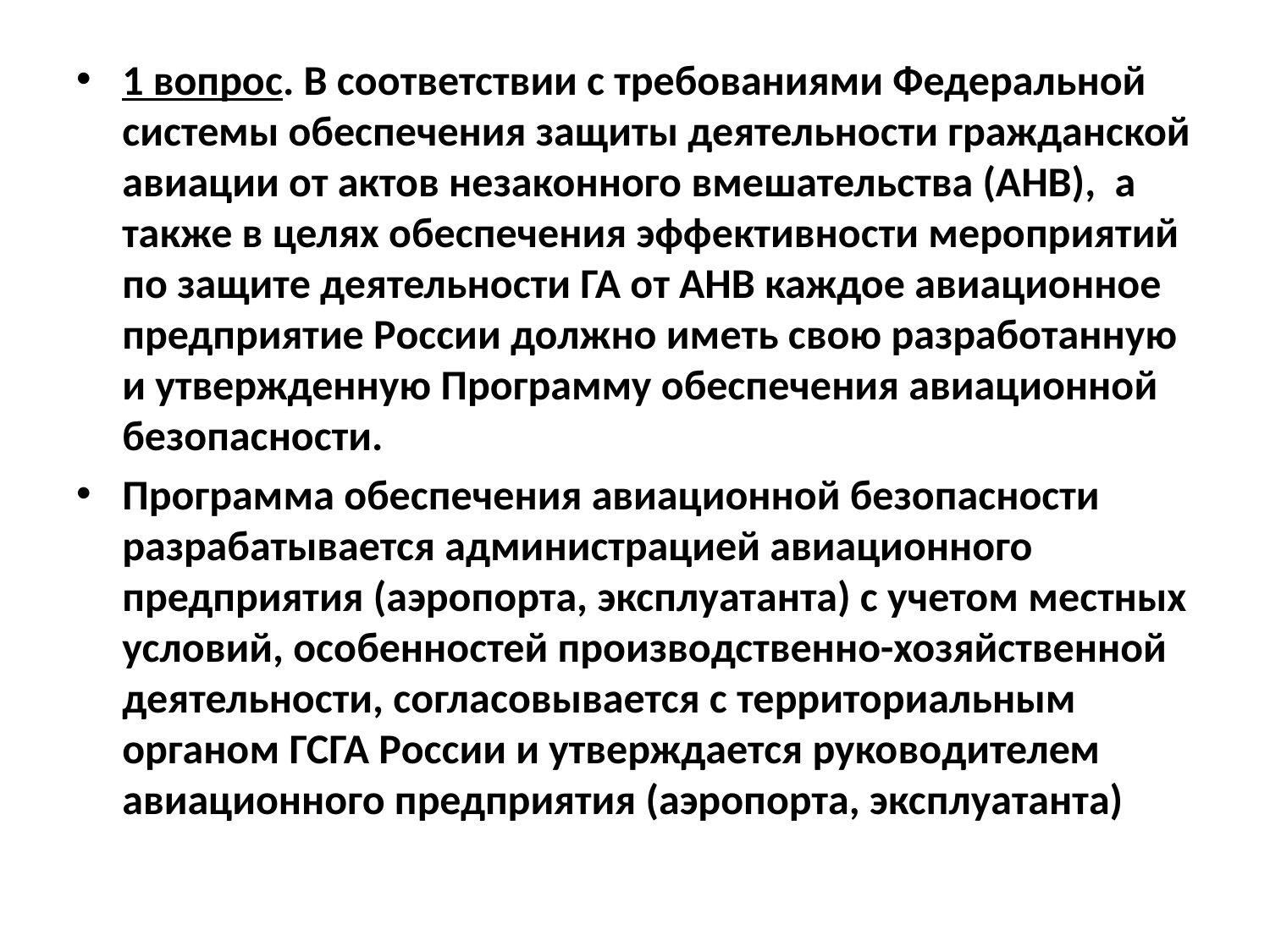

1 вопрос. В соответствии с требованиями Федеральной системы обеспечения защиты деятельности гражданской авиации от актов незаконного вмешательства (АНВ),  а также в целях обеспечения эффективности мероприятий по защите деятельности ГА от АНВ каждое авиационное предприятие России должно иметь свою разработанную и утвержденную Программу обеспечения авиационной безопасности.
Программа обеспечения авиационной безопасности разрабатывается администрацией авиационного предприятия (аэропорта, эксплуатанта) с учетом местных условий, особенностей производственно-хозяйственной деятельности, согласовывается с территориальным органом ГСГА России и утверждается руководителем авиационного предприятия (аэропорта, эксплуатанта)